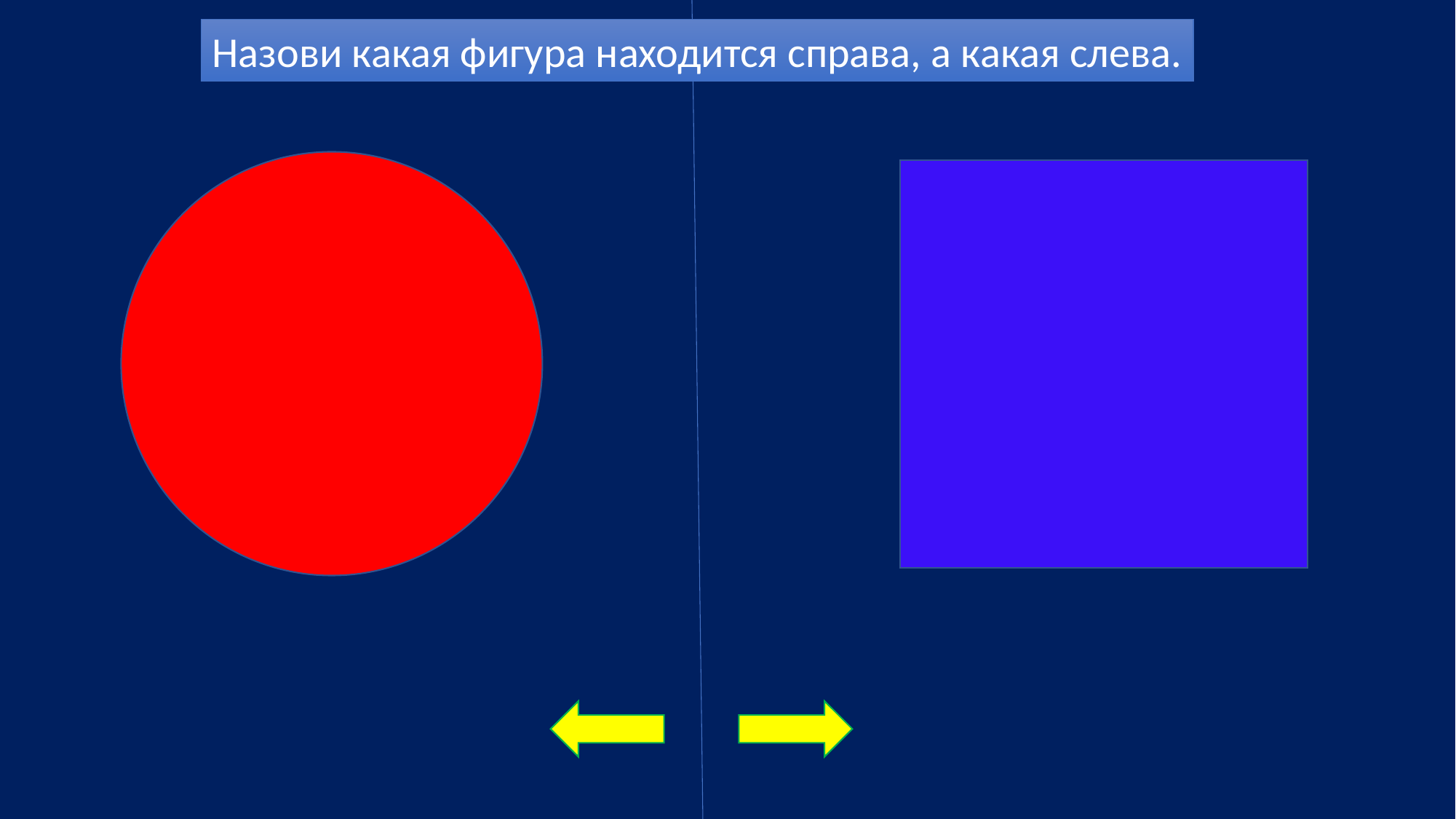

Назови какая фигура находится справа, а какая слева.